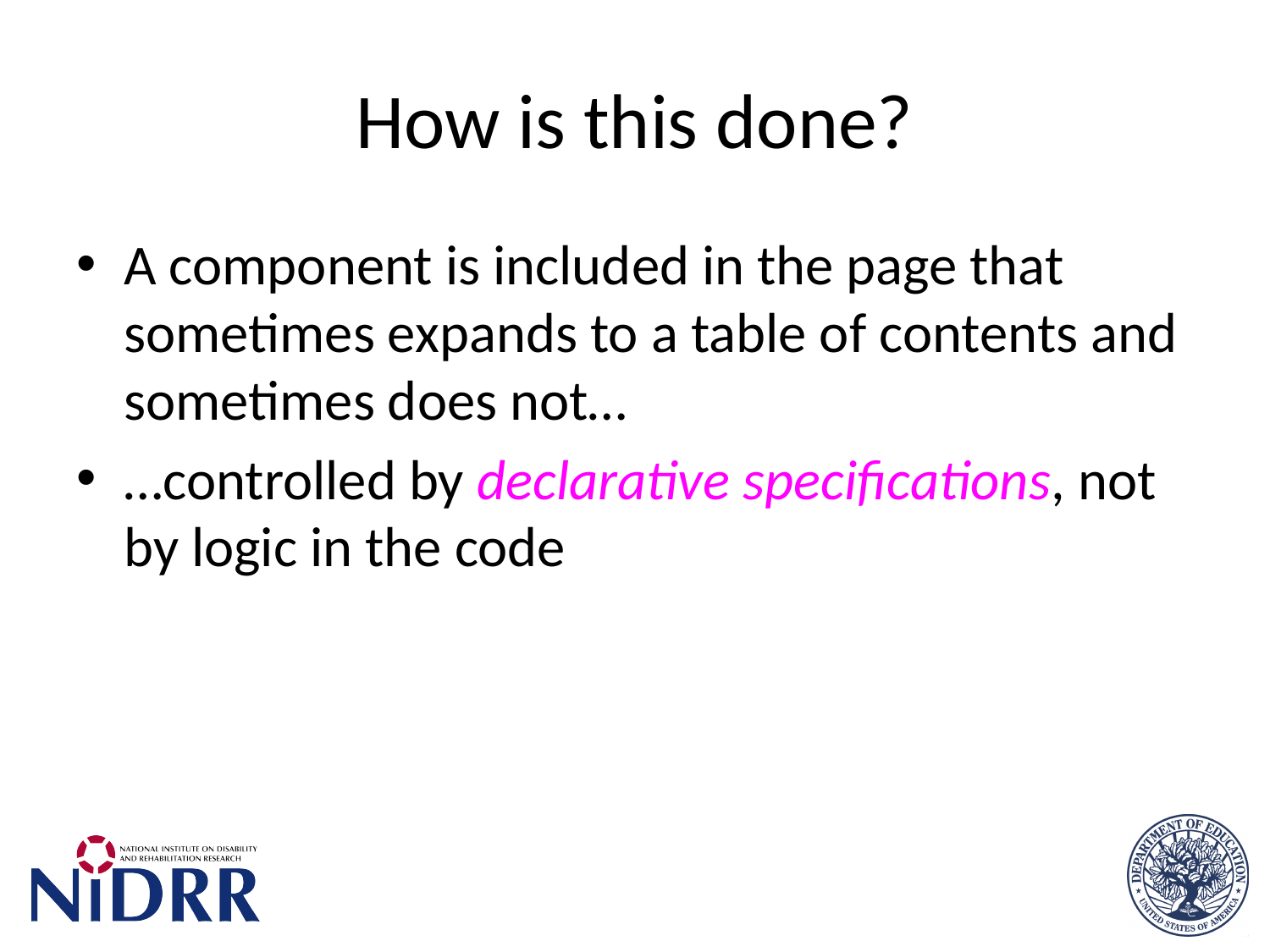

# How is this done?
A component is included in the page that sometimes expands to a table of contents and sometimes does not…
…controlled by declarative specifications, not by logic in the code